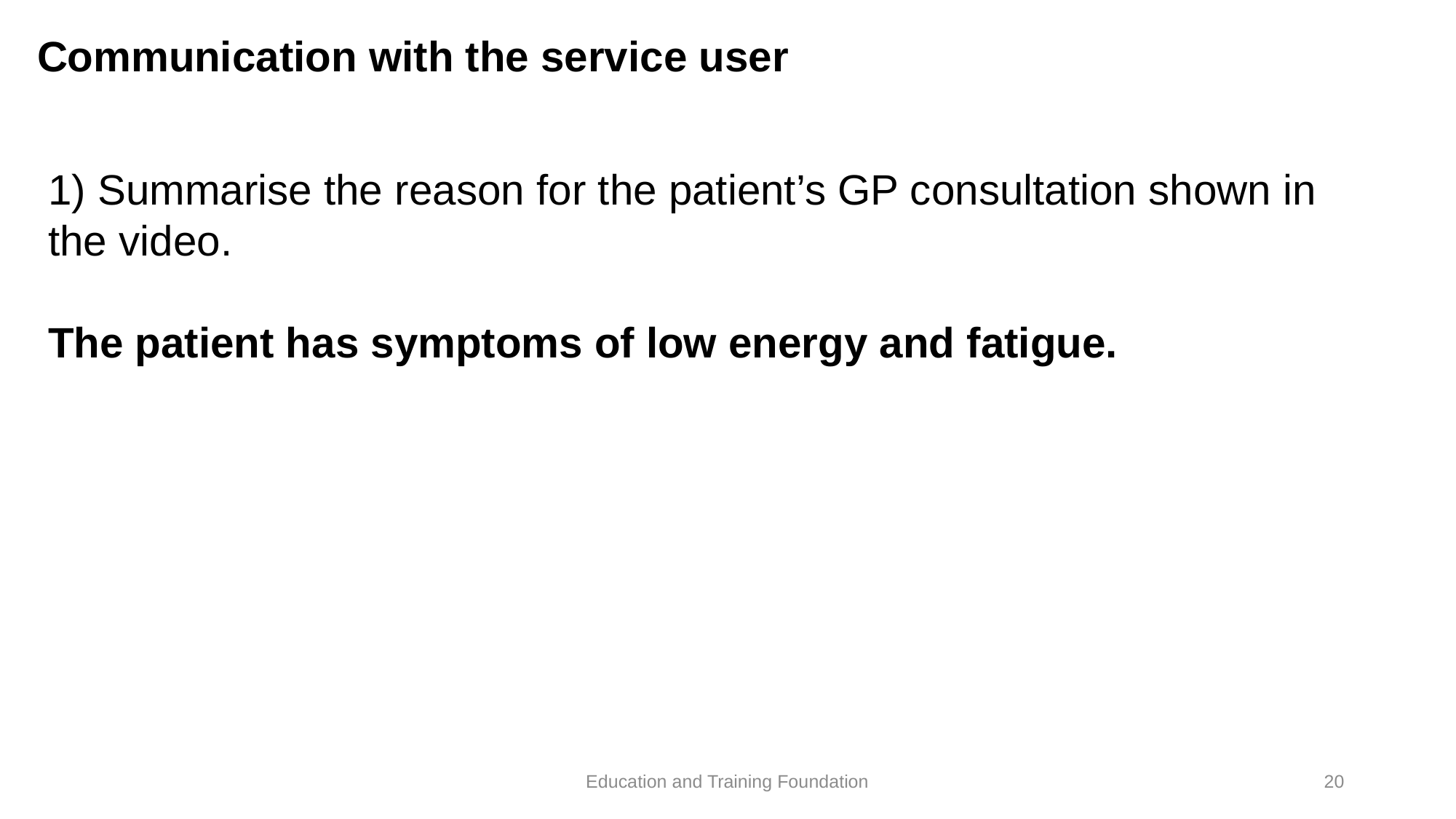

# Communication with the service user
1) Summarise the reason for the patient’s GP consultation shown in the video.

The patient has symptoms of low energy and fatigue.

Education and Training Foundation
20